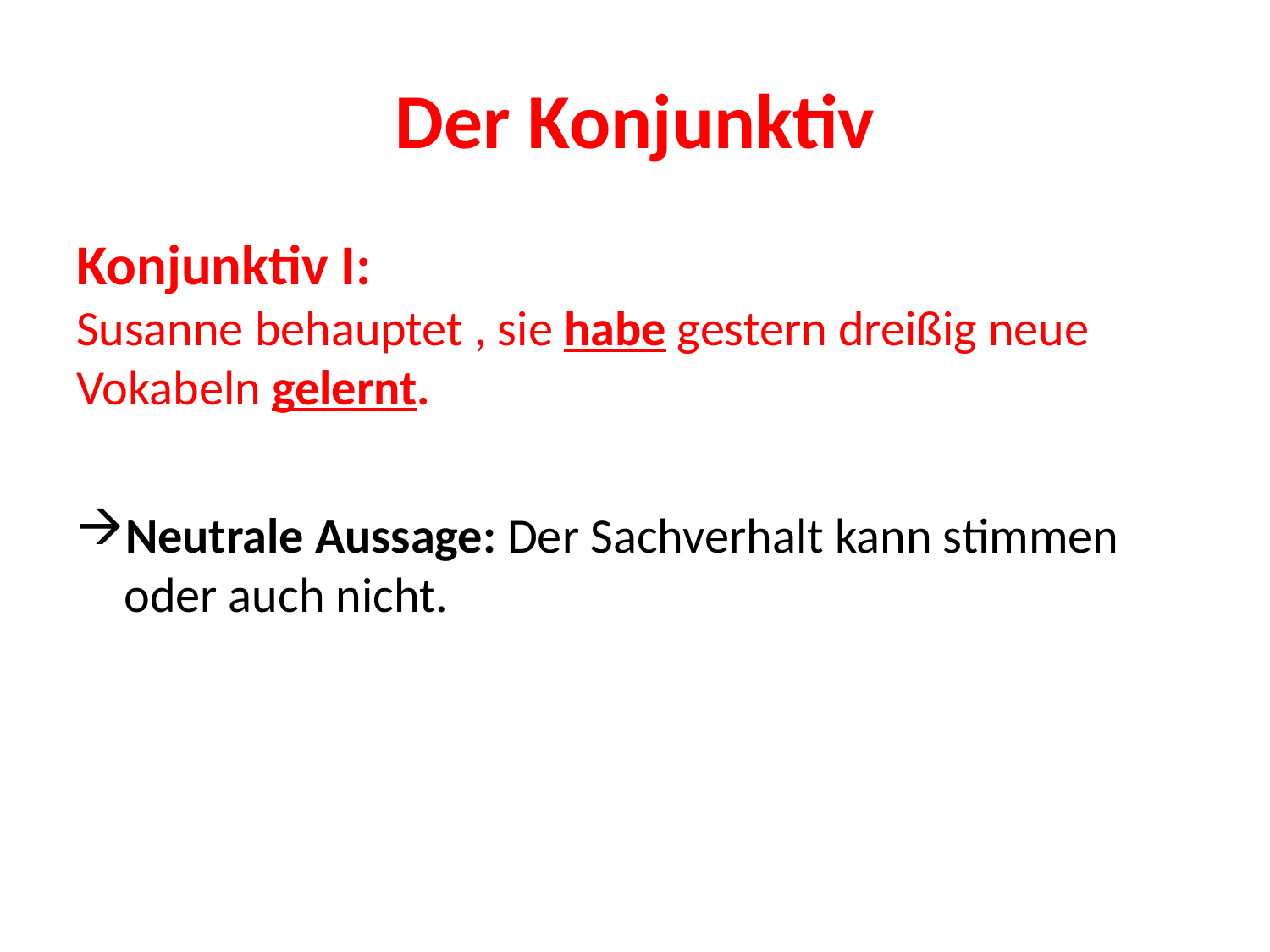

# Der Konjunktiv
Konjunktiv I:
Susanne behauptet , sie habe gestern dreißig neue
Vokabeln gelernt.

Neutrale Aussage: Der Sachverhalt kann stimmen oder auch nicht.